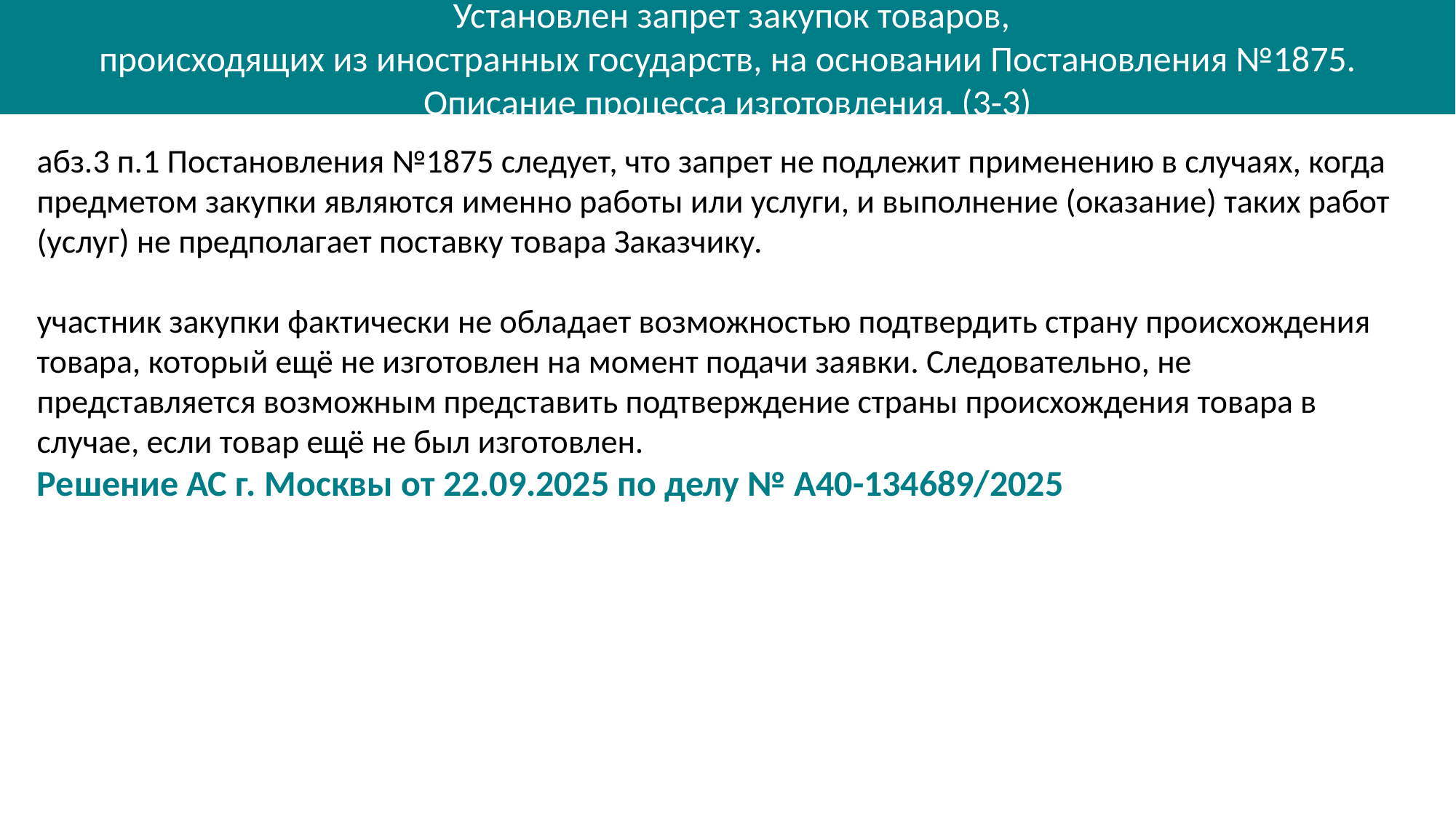

Установлен запрет закупок товаров,
происходящих из иностранных государств, на основании Постановления №1875.
Описание процесса изготовления. (3-3)

абз.3 п.1 Постановления №1875 следует, что запрет не подлежит применению в случаях, когда предметом закупки являются именно работы или услуги, и выполнение (оказание) таких работ (услуг) не предполагает поставку товара Заказчику.

участник закупки фактически не обладает возможностью подтвердить страну происхождения товара, который ещё не изготовлен на момент подачи заявки. Следовательно, не представляется возможным представить подтверждение страны происхождения товара в случае, если товар ещё не был изготовлен.
Решение АС г. Москвы от 22.09.2025 по делу № А40-134689/2025